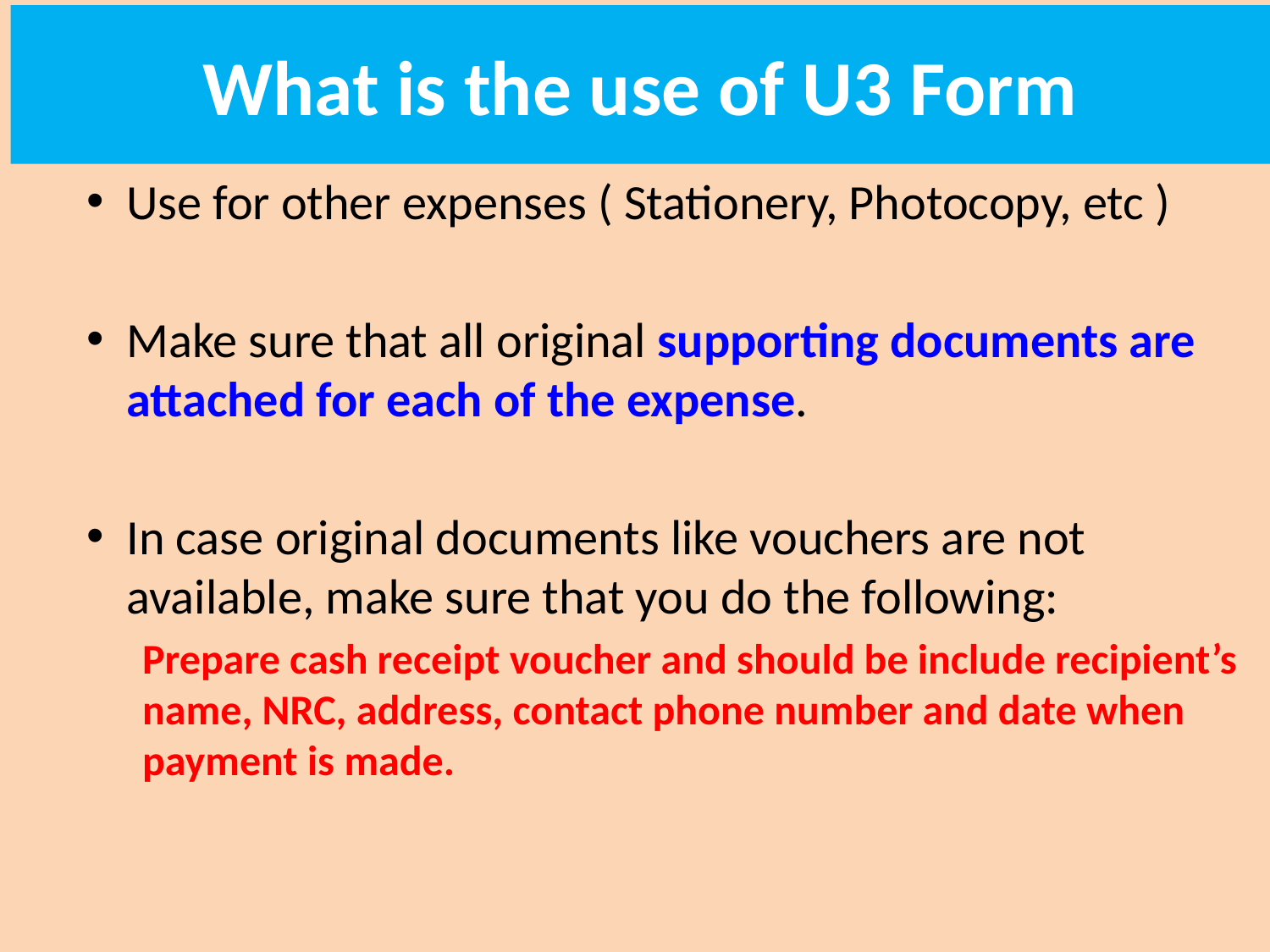

# What is the use of U3 Form
Use for other expenses ( Stationery, Photocopy, etc )

Make sure that all original supporting documents are attached for each of the expense.

In case original documents like vouchers are not available, make sure that you do the following:
Prepare cash receipt voucher and should be include recipient’s name, NRC, address, contact phone number and date when payment is made.